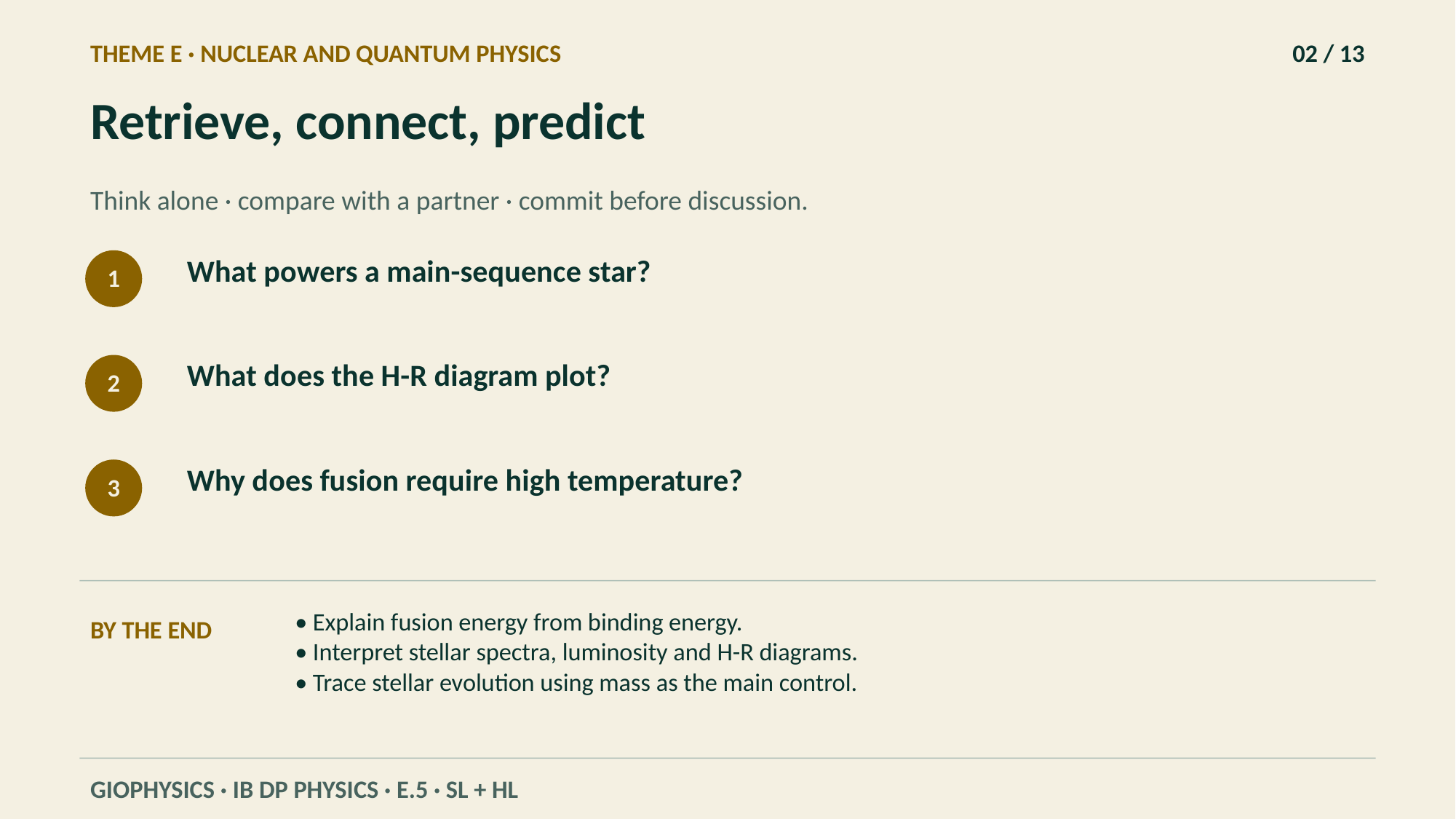

THEME E · NUCLEAR AND QUANTUM PHYSICS
02 / 13
Retrieve, connect, predict
Think alone · compare with a partner · commit before discussion.
What powers a main-sequence star?

1
What does the H-R diagram plot?

2
Why does fusion require high temperature?

3

• Explain fusion energy from binding energy.
• Interpret stellar spectra, luminosity and H-R diagrams.
• Trace stellar evolution using mass as the main control.
BY THE END

GIOPHYSICS · IB DP PHYSICS · E.5 · SL + HL